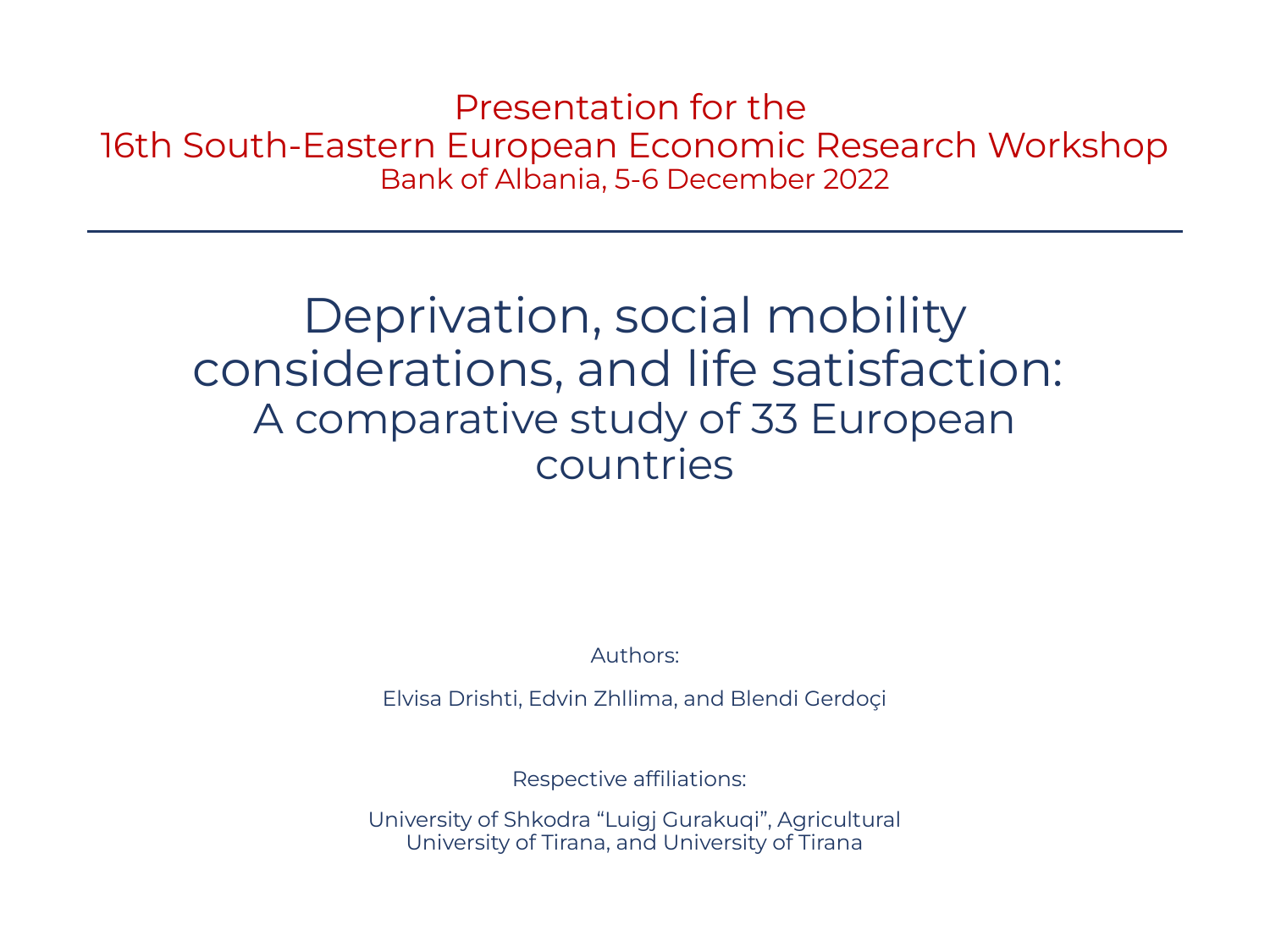

Presentation for the
16th South-Eastern European Economic Research Workshop
Bank of Albania, 5-6 December 2022
# Deprivation, social mobility considerations, and life satisfaction: A comparative study of 33 European countries
Authors:
Elvisa Drishti, Edvin Zhllima, and Blendi Gerdoçi

Respective affiliations:
University of Shkodra “Luigj Gurakuqi”, Agricultural University of Tirana, and University of Tirana